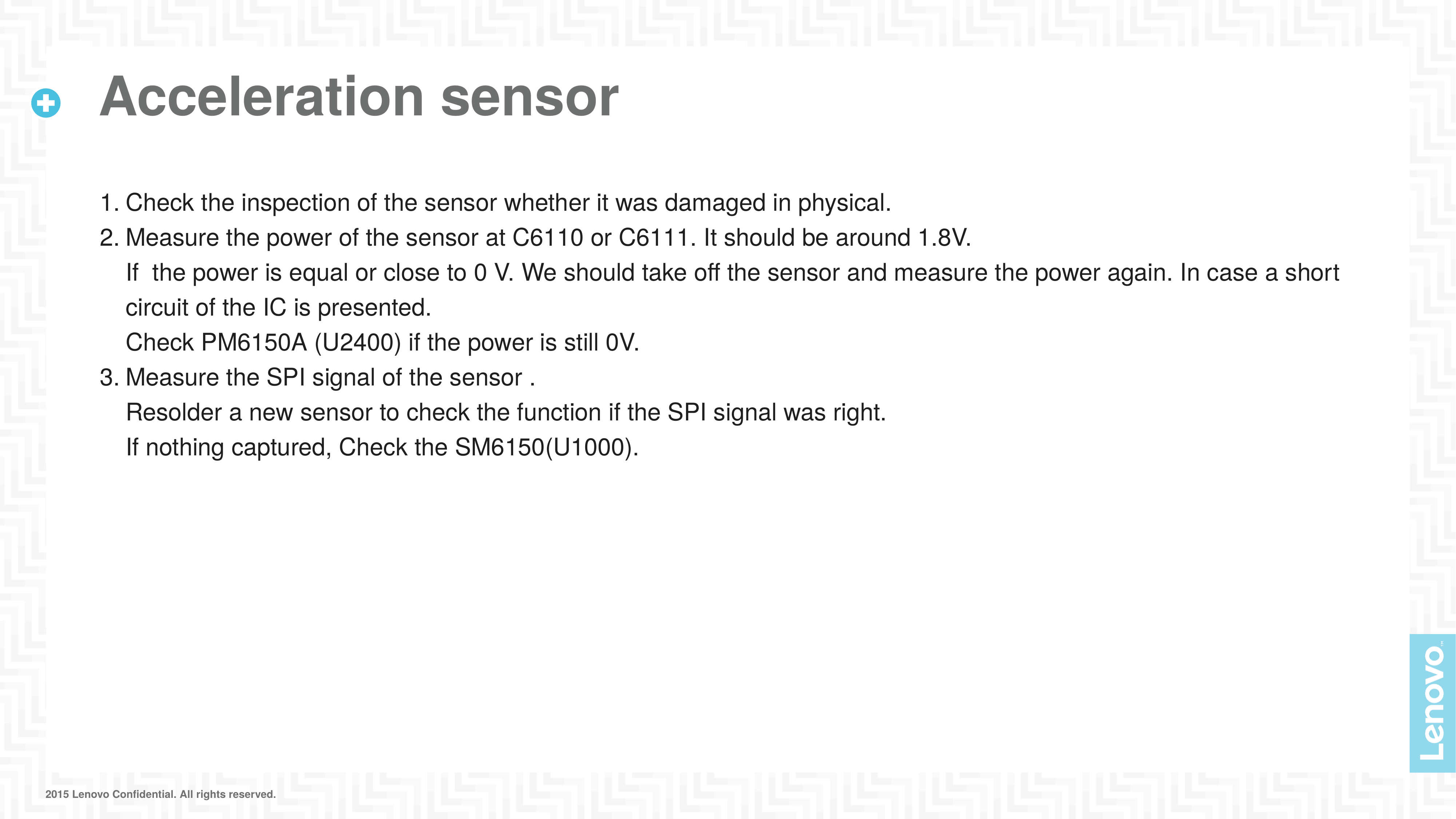

# Acceleration sensor
Check the inspection of the sensor whether it was damaged in physical.
Measure the power of the sensor at C6110 or C6111. It should be around 1.8V.
If  the power is equal or close to 0 V. We should take off the sensor and measure the power again. In case a short circuit of the IC is presented.
Check PM6150A (U2400) if the power is still 0V.
Measure the SPI signal of the sensor .
Resolder a new sensor to check the function if the SPI signal was right.
If nothing captured, Check the SM6150(U1000).